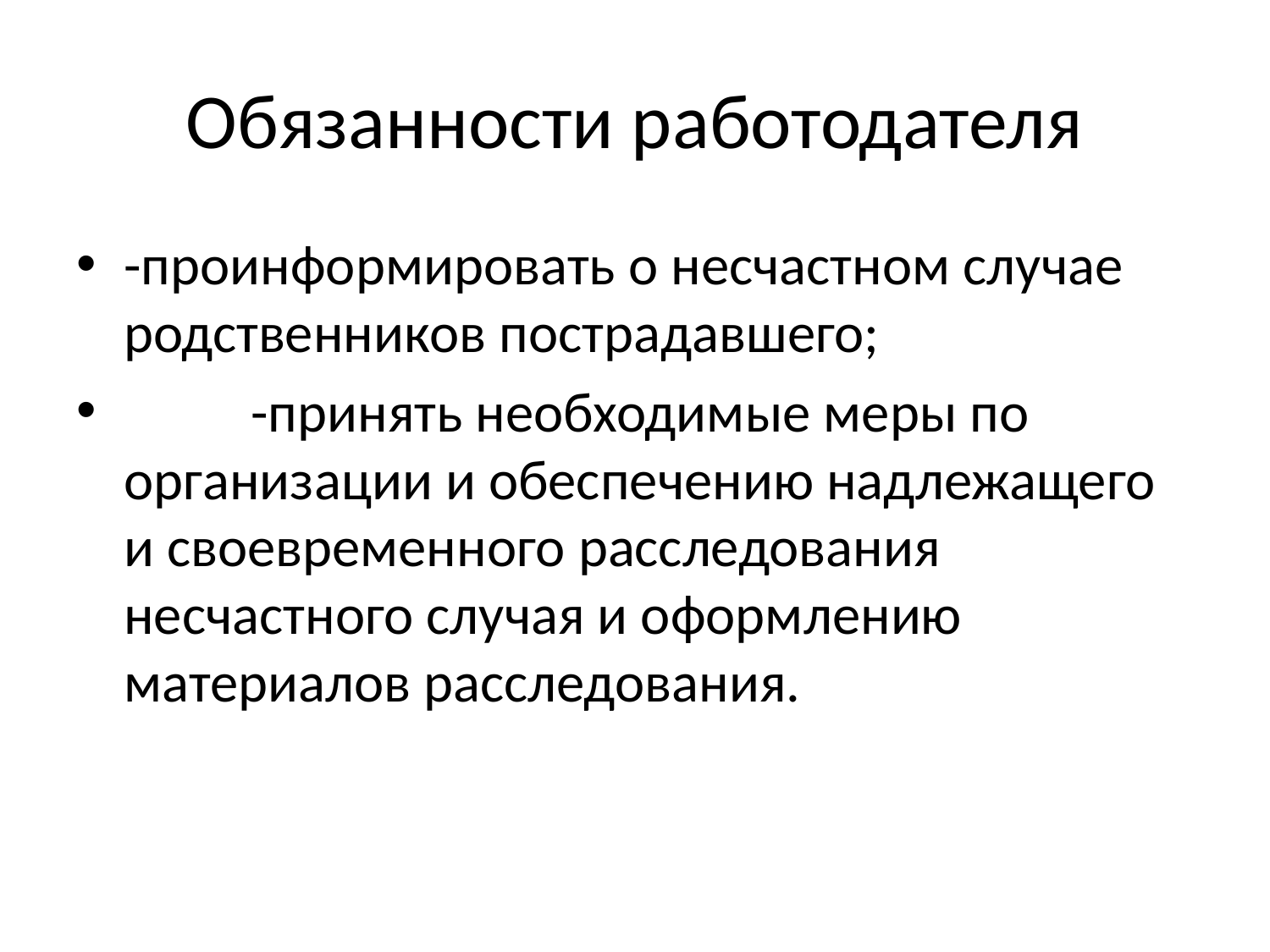

# Обязанности работодателя
-проинформировать о несчастном случае родственников пострадавшего;
	-принять необходимые меры по организации и обеспечению надлежащего и своевременного расследования несчастного случая и оформлению материалов расследования.